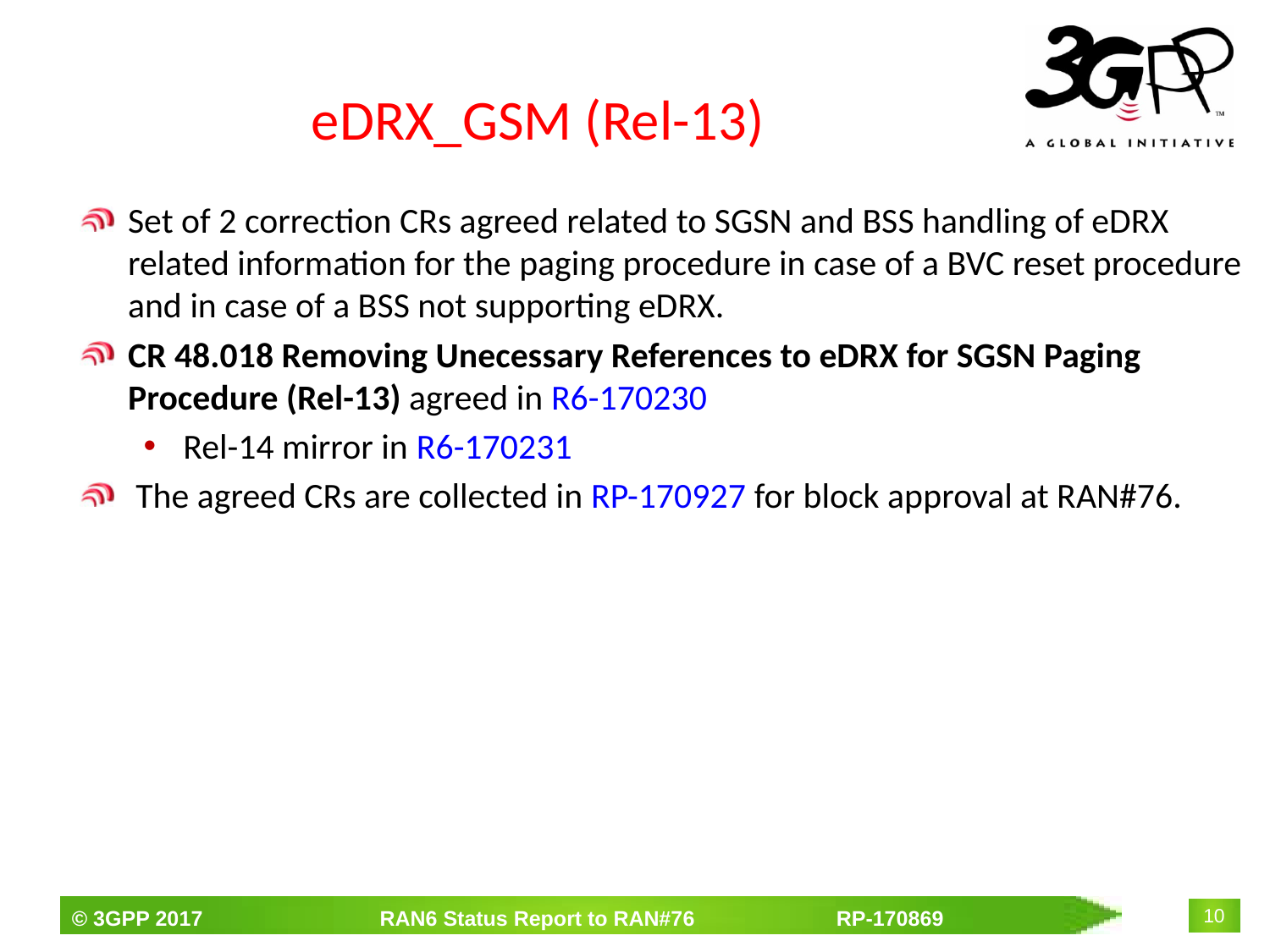

# eDRX_GSM (Rel-13)
Set of 2 correction CRs agreed related to SGSN and BSS handling of eDRX related information for the paging procedure in case of a BVC reset procedure and in case of a BSS not supporting eDRX.
CR 48.018 Removing Unecessary References to eDRX for SGSN Paging Procedure (Rel-13) agreed in R6-170230
Rel-14 mirror in R6-170231
 The agreed CRs are collected in RP-170927 for block approval at RAN#76.